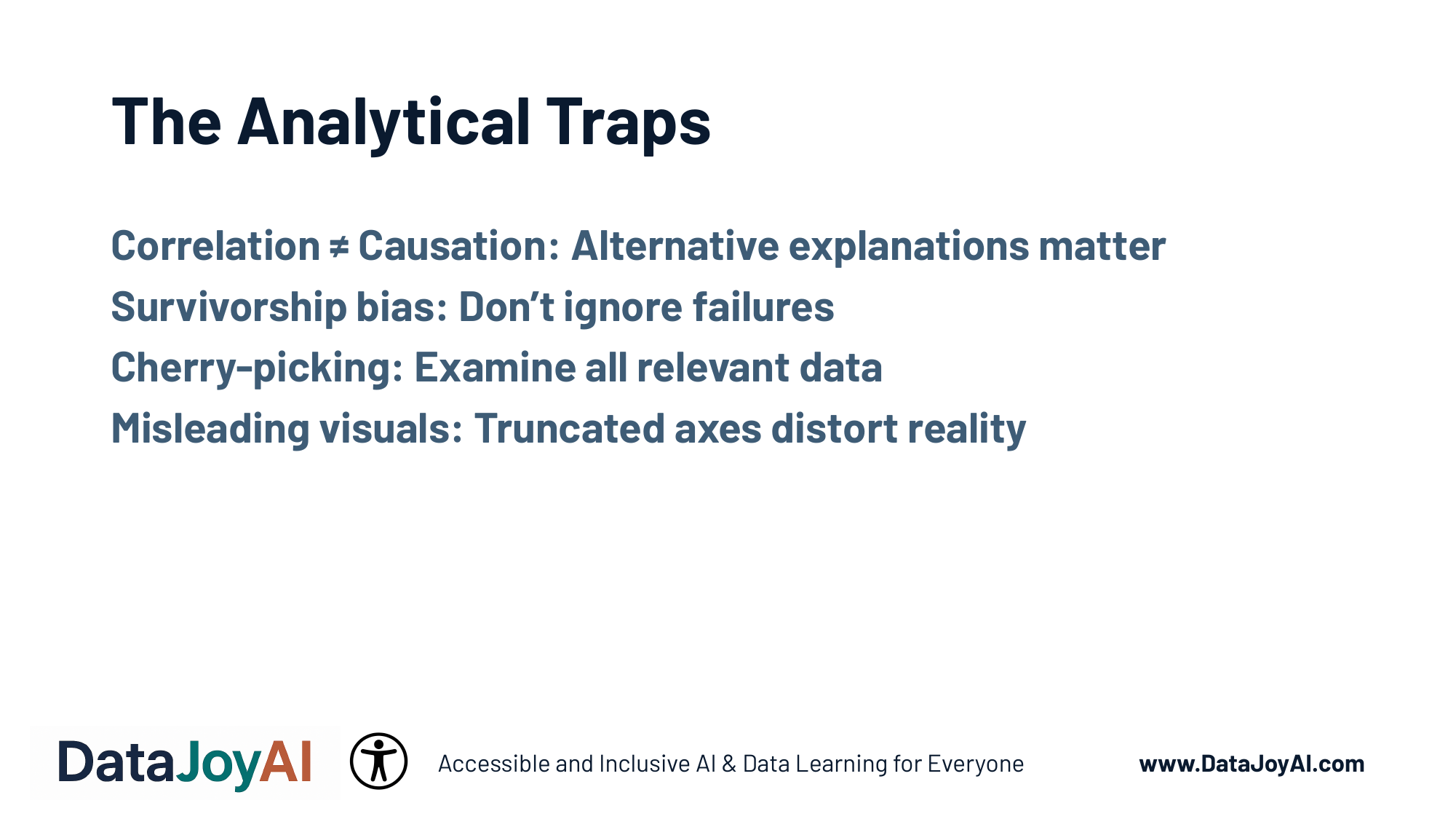

# The Analytical Traps
Correlation ≠ Causation: Alternative explanations matter
Survivorship bias: Don’t ignore failures
Cherry-picking: Examine all relevant data
Misleading visuals: Truncated axes distort reality